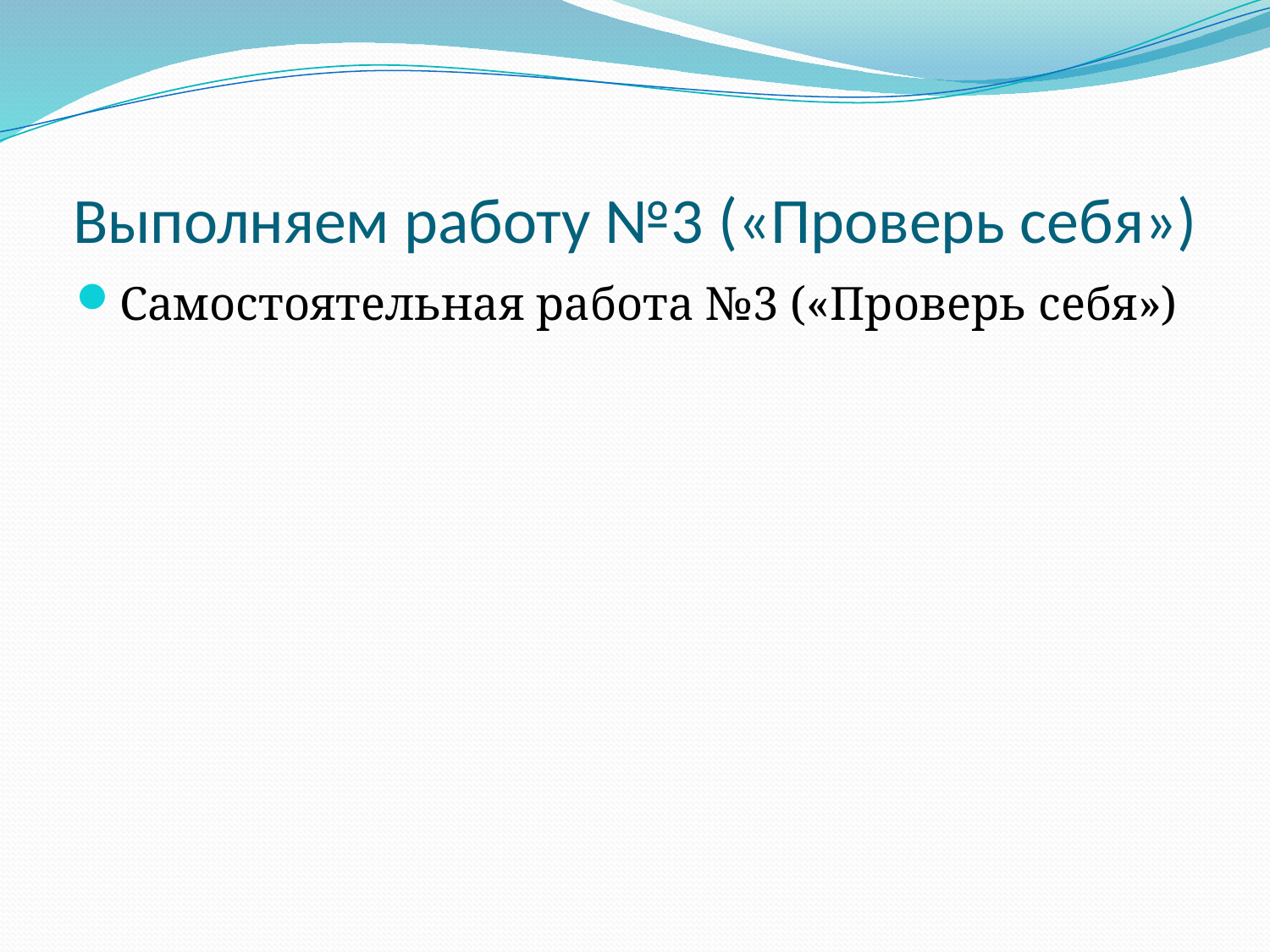

# Выполняем работу №3 («Проверь себя»)
Самостоятельная работа №3 («Проверь себя»)